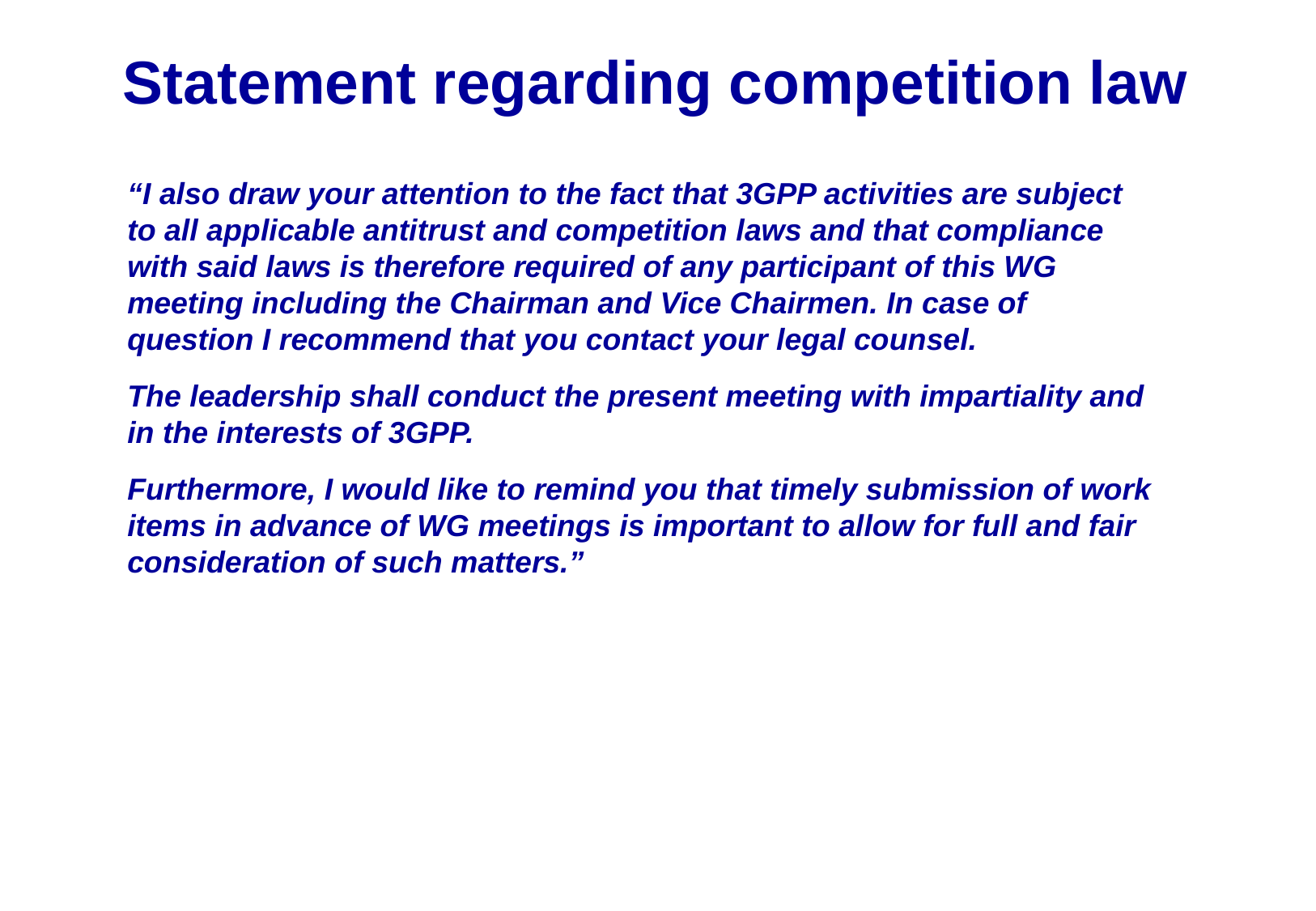

# Statement regarding competition law
“I also draw your attention to the fact that 3GPP activities are subject to all applicable antitrust and competition laws and that compliance with said laws is therefore required of any participant of this WG meeting including the Chairman and Vice Chairmen. In case of question I recommend that you contact your legal counsel.
The leadership shall conduct the present meeting with impartiality and in the interests of 3GPP.
Furthermore, I would like to remind you that timely submission of work items in advance of WG meetings is important to allow for full and fair consideration of such matters.”